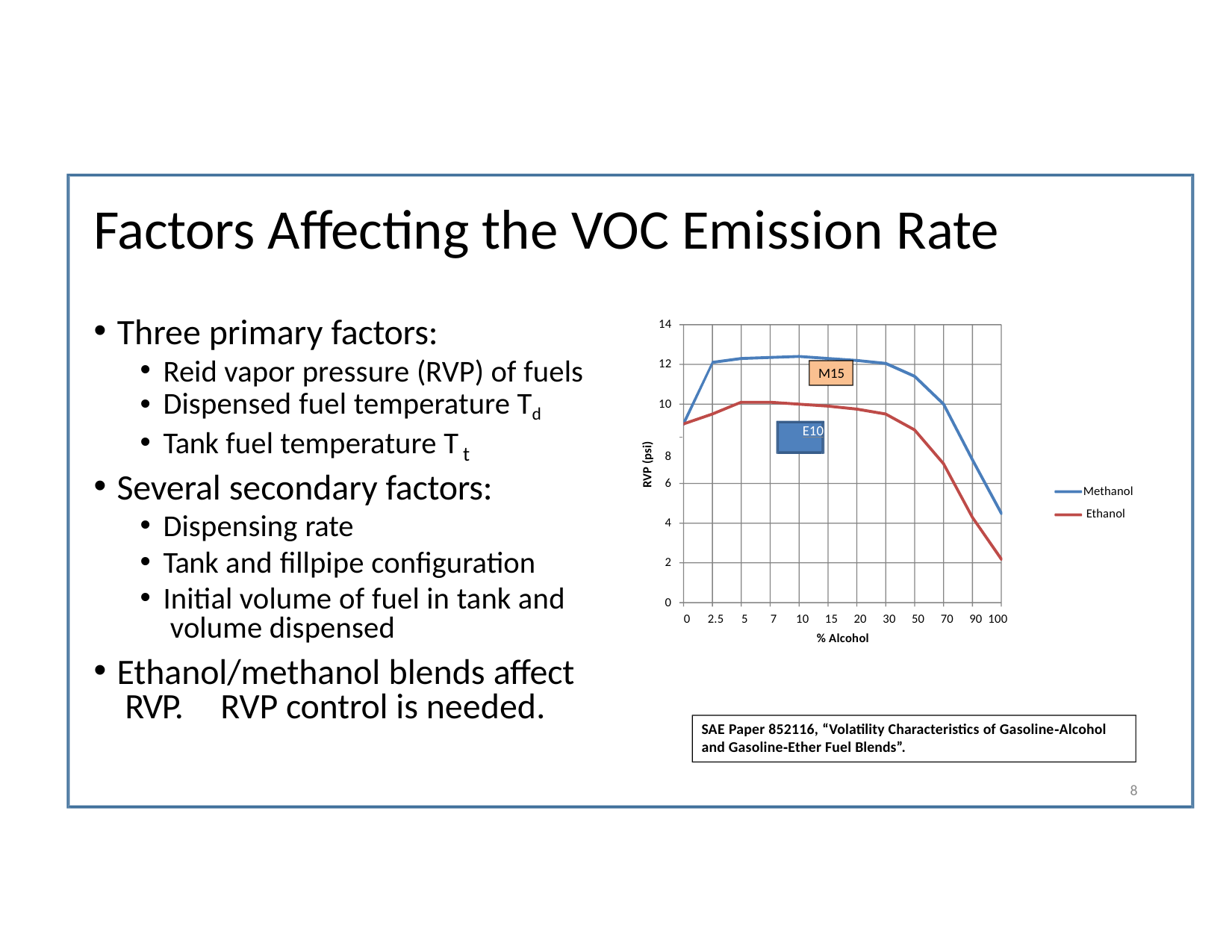

# Factors Affecting the VOC Emission Rate
Three primary factors:
Reid vapor pressure (RVP) of fuels
Dispensed fuel temperature Td
14

12

M15
10
Tank fuel temperature T
 	E10
8
RVP (psi)
t
Several secondary factors:
Dispensing rate
Tank and fillpipe configuration
Initial volume of fuel in tank and  volume dispensed
Ethanol/methanol blends affect  RVP.	RVP control is needed.
6
Methanol  Ethanol

4
2
0
0	2.5	5	7	10	15	20	30	50	70	90 100
% Alcohol

SAE Paper 852116, “Volatility Characteristics of Gasoline‐Alcohol  and Gasoline‐Ether Fuel Blends”.
8